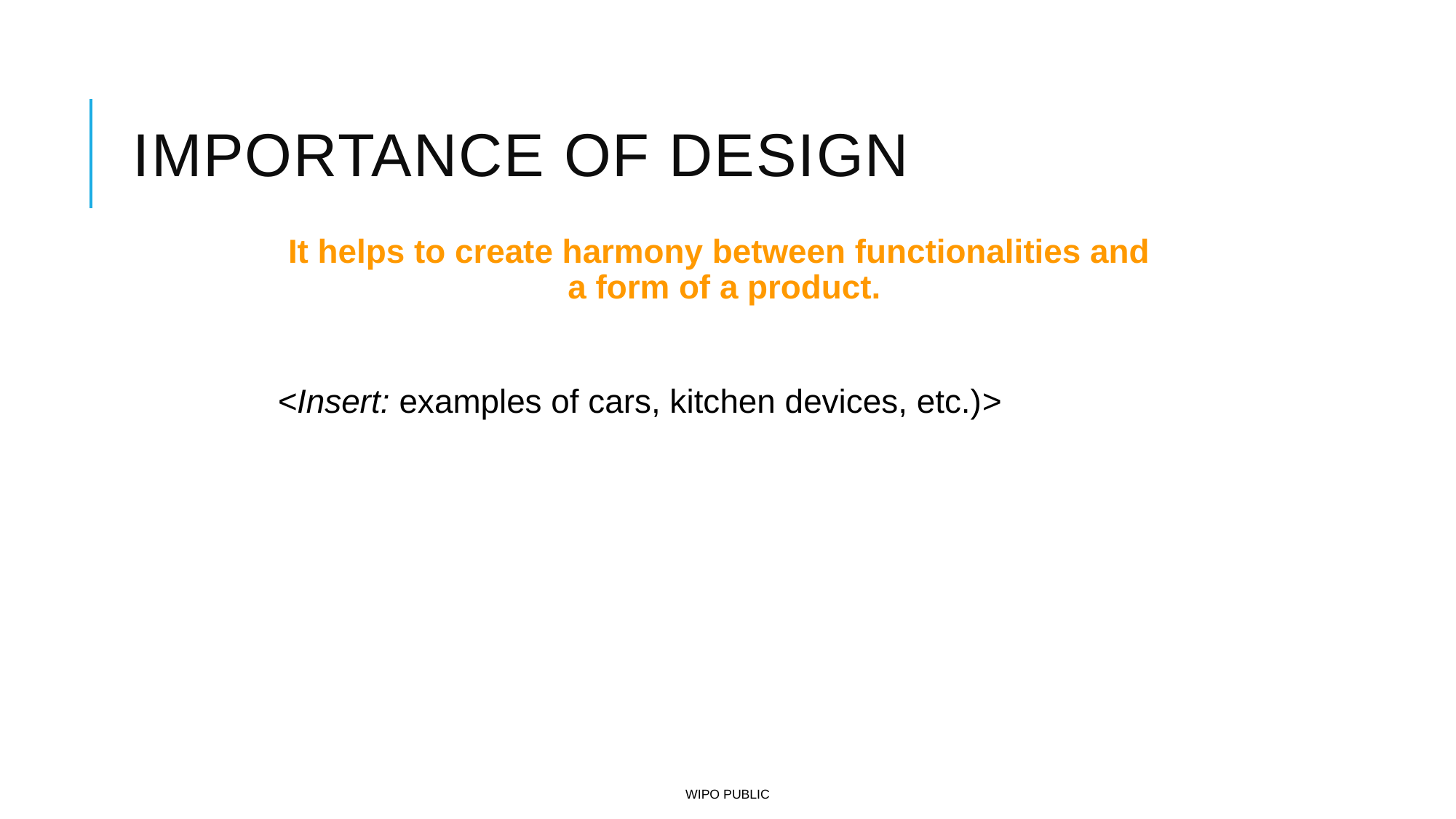

# Importance of design
It helps to create harmony between functionalities and a form of a product.

<Insert: examples of cars, kitchen devices, etc.)>